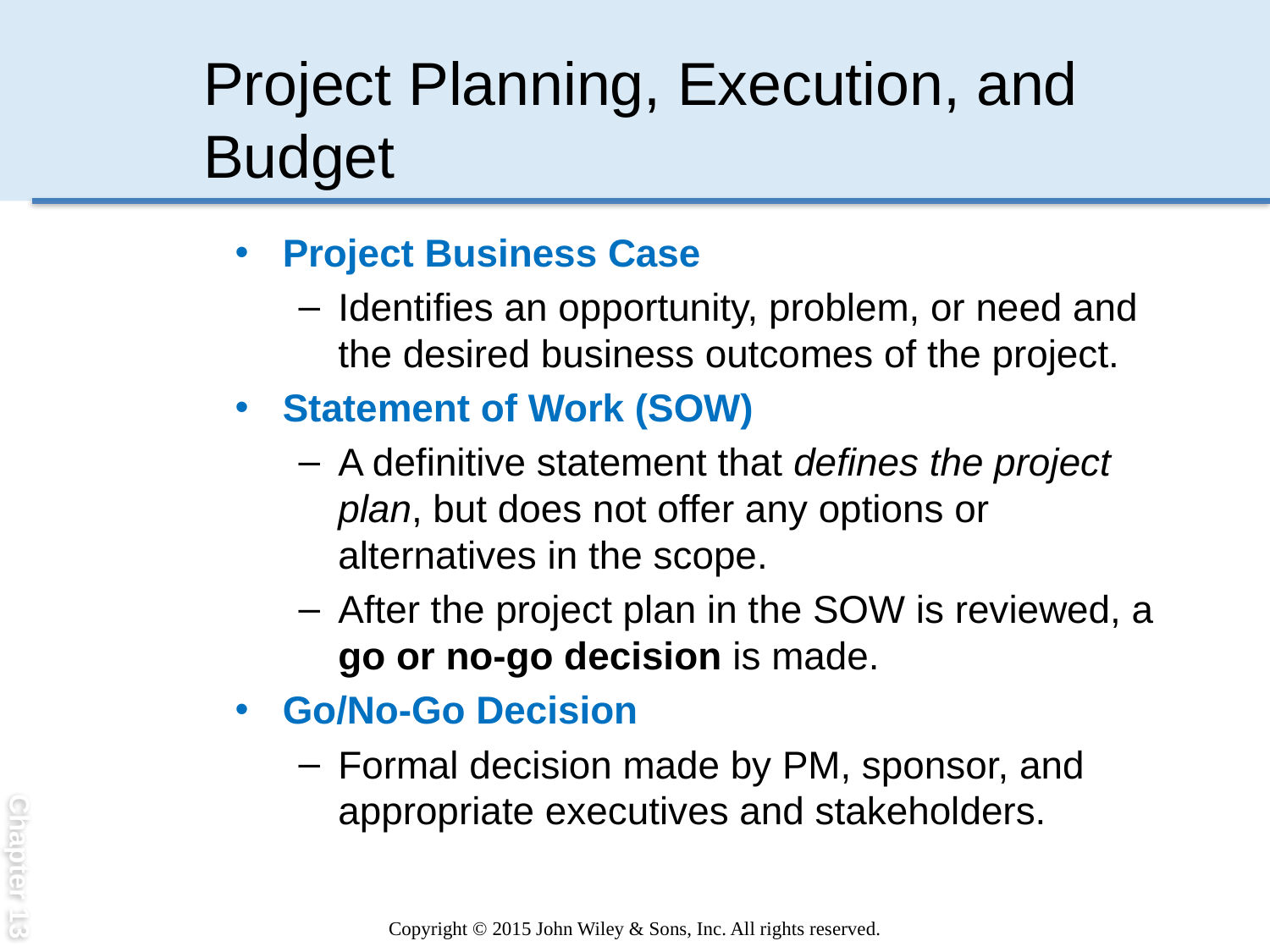

Chapter 13
# Project Planning, Execution, and Budget
Project Business Case
Identifies an opportunity, problem, or need and the desired business outcomes of the project.
Statement of Work (SOW)
A definitive statement that defines the project plan, but does not offer any options or alternatives in the scope.
After the project plan in the SOW is reviewed, a go or no-go decision is made.
Go/No-Go Decision
Formal decision made by PM, sponsor, and appropriate executives and stakeholders.